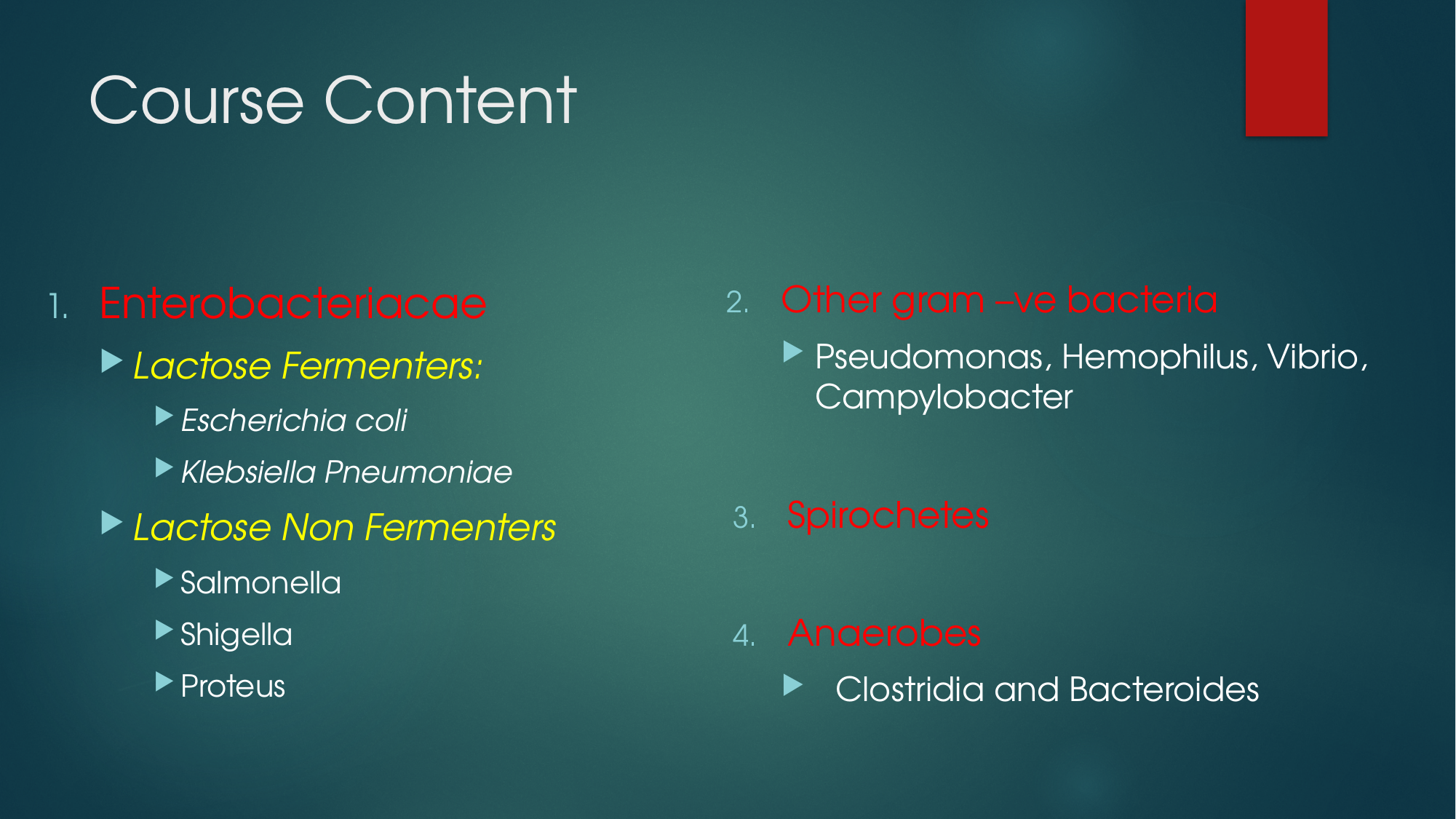

# Course Content
Enterobacteriacae
Lactose Fermenters:
Escherichia coli
Klebsiella Pneumoniae
Lactose Non Fermenters
Salmonella
Shigella
Proteus

Other gram –ve bacteria
Pseudomonas, Hemophilus, Vibrio, Campylobacter

Spirochetes

Anaerobes
Clostridia and Bacteroides